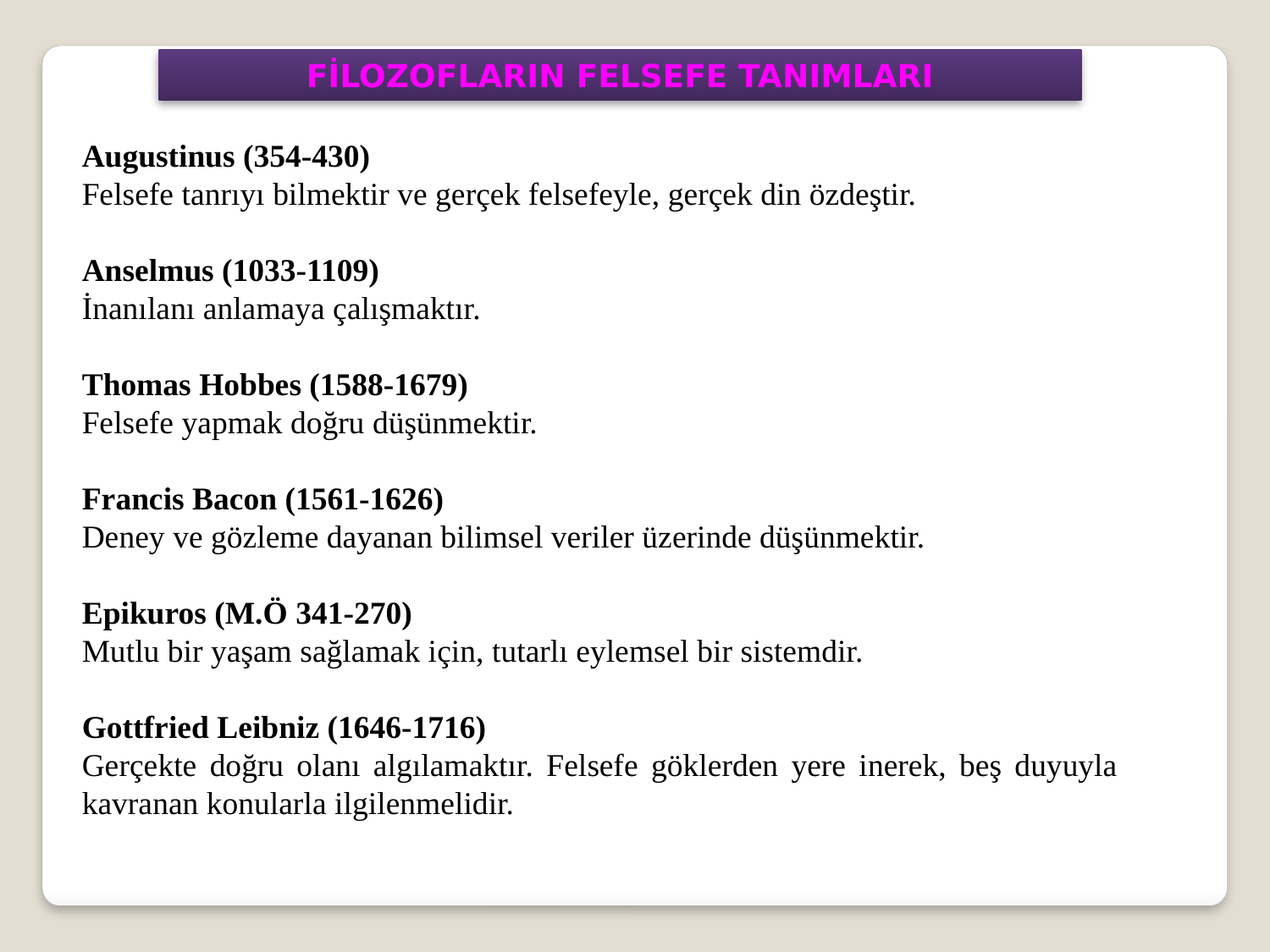

FİLOZOFLARIN FELSEFE TANIMLARI
Augustinus (354-430)
Felsefe tanrıyı bilmektir ve gerçek felsefeyle, gerçek din özdeştir.

Anselmus (1033-1109)
İnanılanı anlamaya çalışmaktır.

Thomas Hobbes (1588-1679)
Felsefe yapmak doğru düşünmektir.

Francis Bacon (1561-1626)
Deney ve gözleme dayanan bilimsel veriler üzerinde düşünmektir.

Epikuros (M.Ö 341-270)
Mutlu bir yaşam sağlamak için, tutarlı eylemsel bir sistemdir.

Gottfried Leibniz (1646-1716)
Gerçekte doğru olanı algılamaktır. Felsefe göklerden yere inerek, beş duyuyla kavranan konularla ilgilenmelidir.